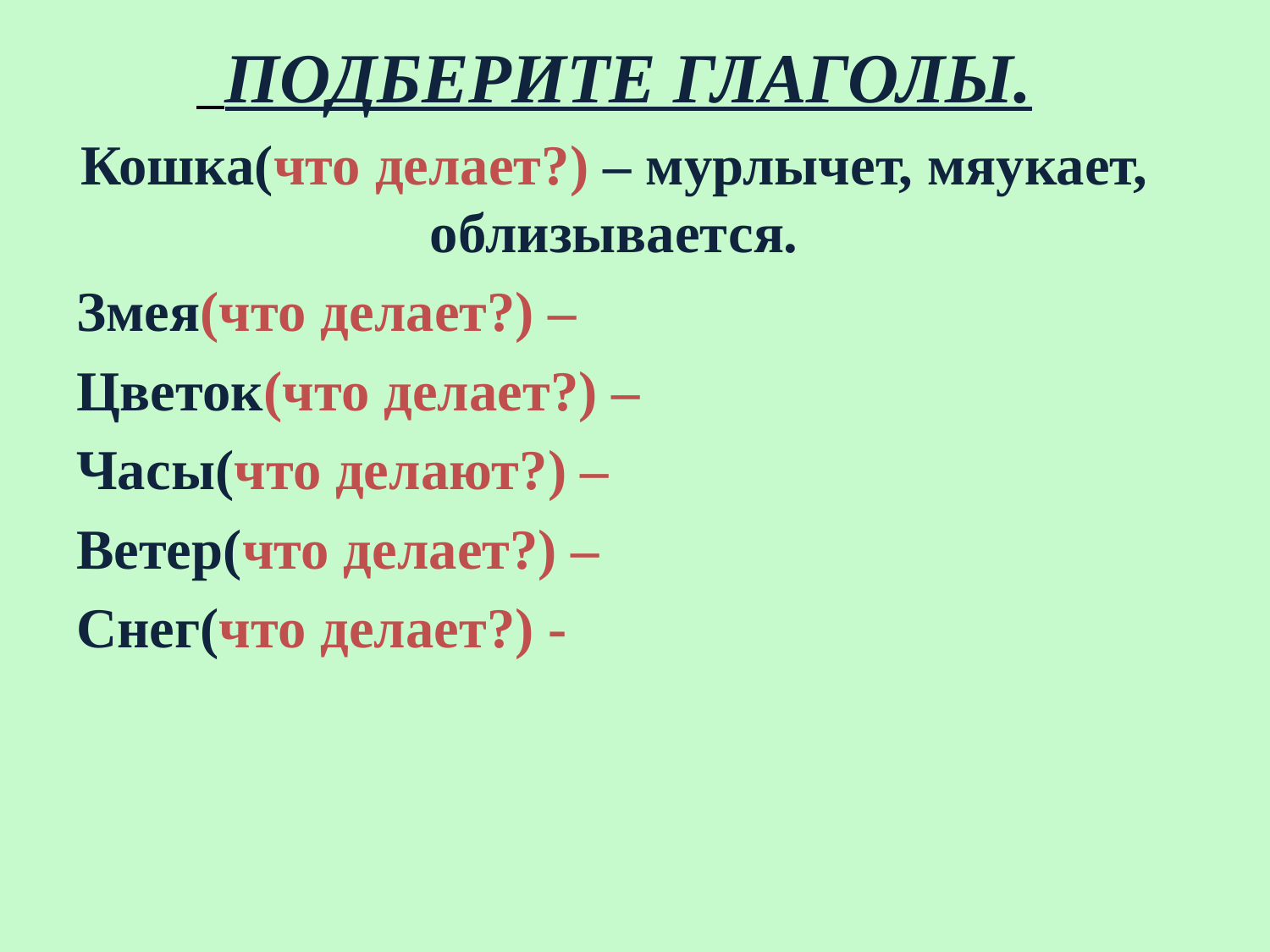

ПОДБЕРИТЕ ГЛАГОЛЫ.
Кошка(что делает?) – мурлычет, мяукает, облизывается.
Змея(что делает?) –
Цветок(что делает?) –
Часы(что делают?) –
Ветер(что делает?) –
Снег(что делает?) -